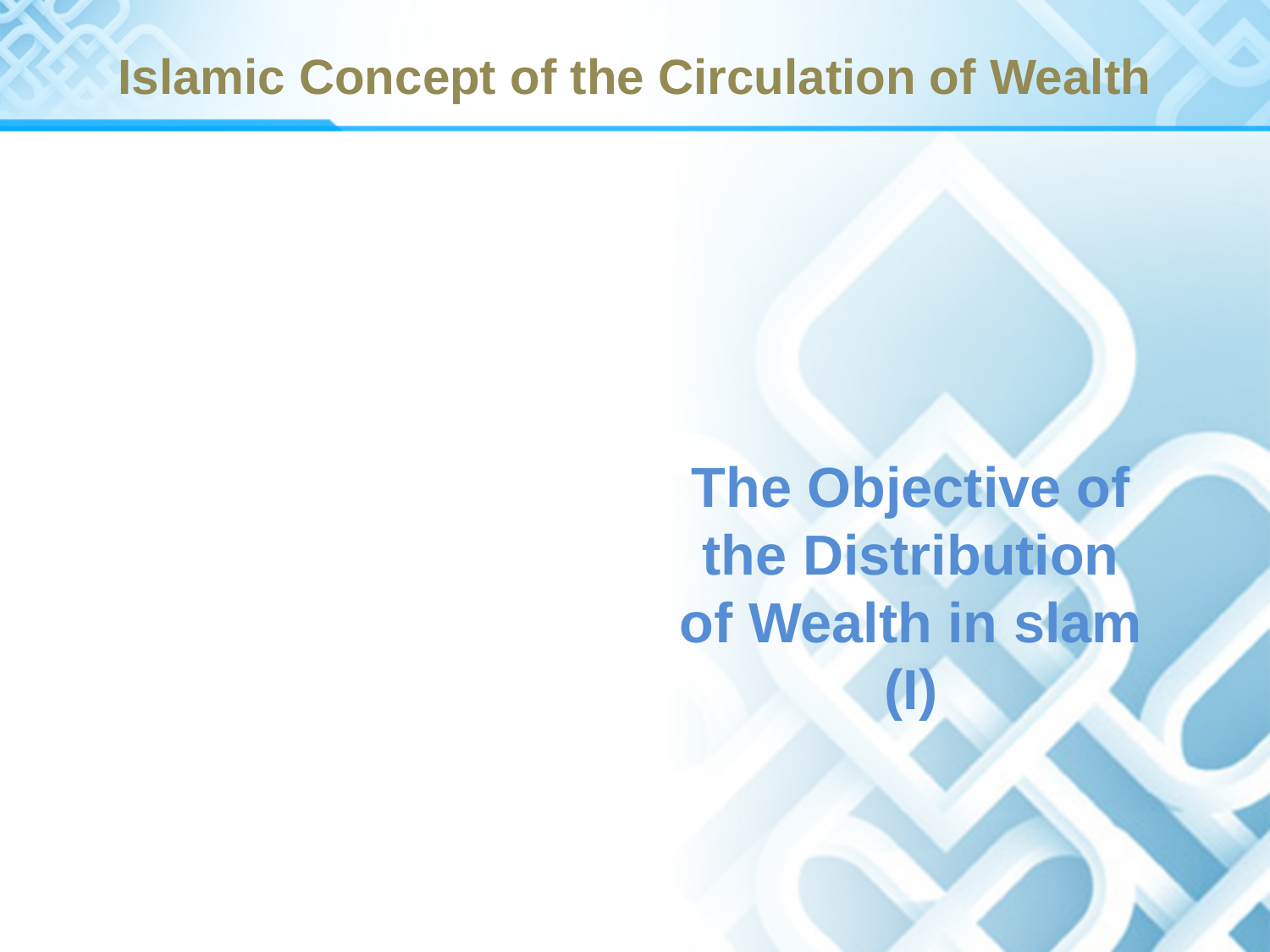

Islamic Concept of the Circulation of Wealth
The Objective of the Distribution of Wealth in slam (I)